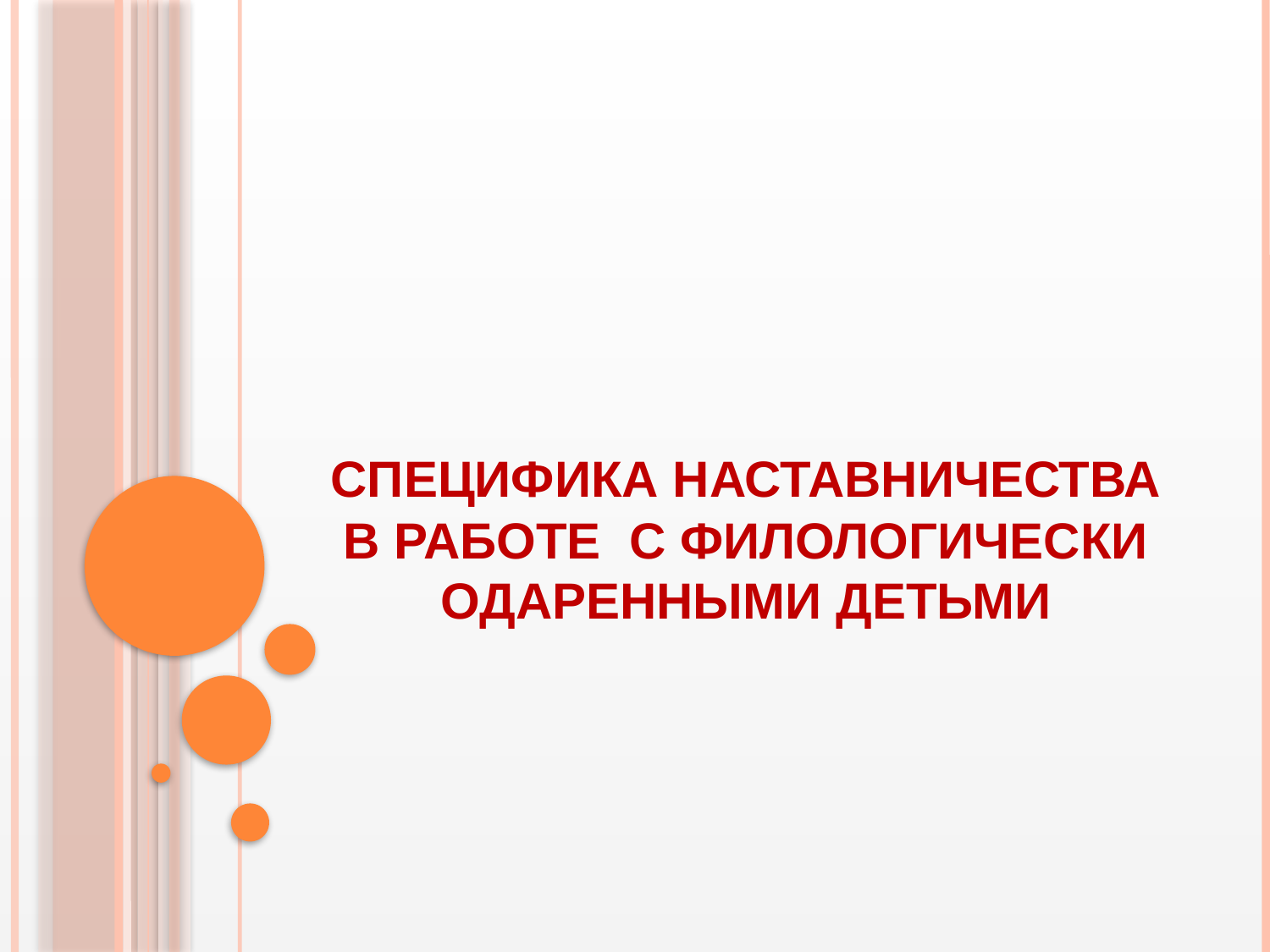

# СПЕЦИФИКА НАСТАВНИЧЕСТВА В РАБОТЕ  С ФИЛОЛОГИЧЕСКИ ОДАРЕННЫМИ ДЕТЬМИ